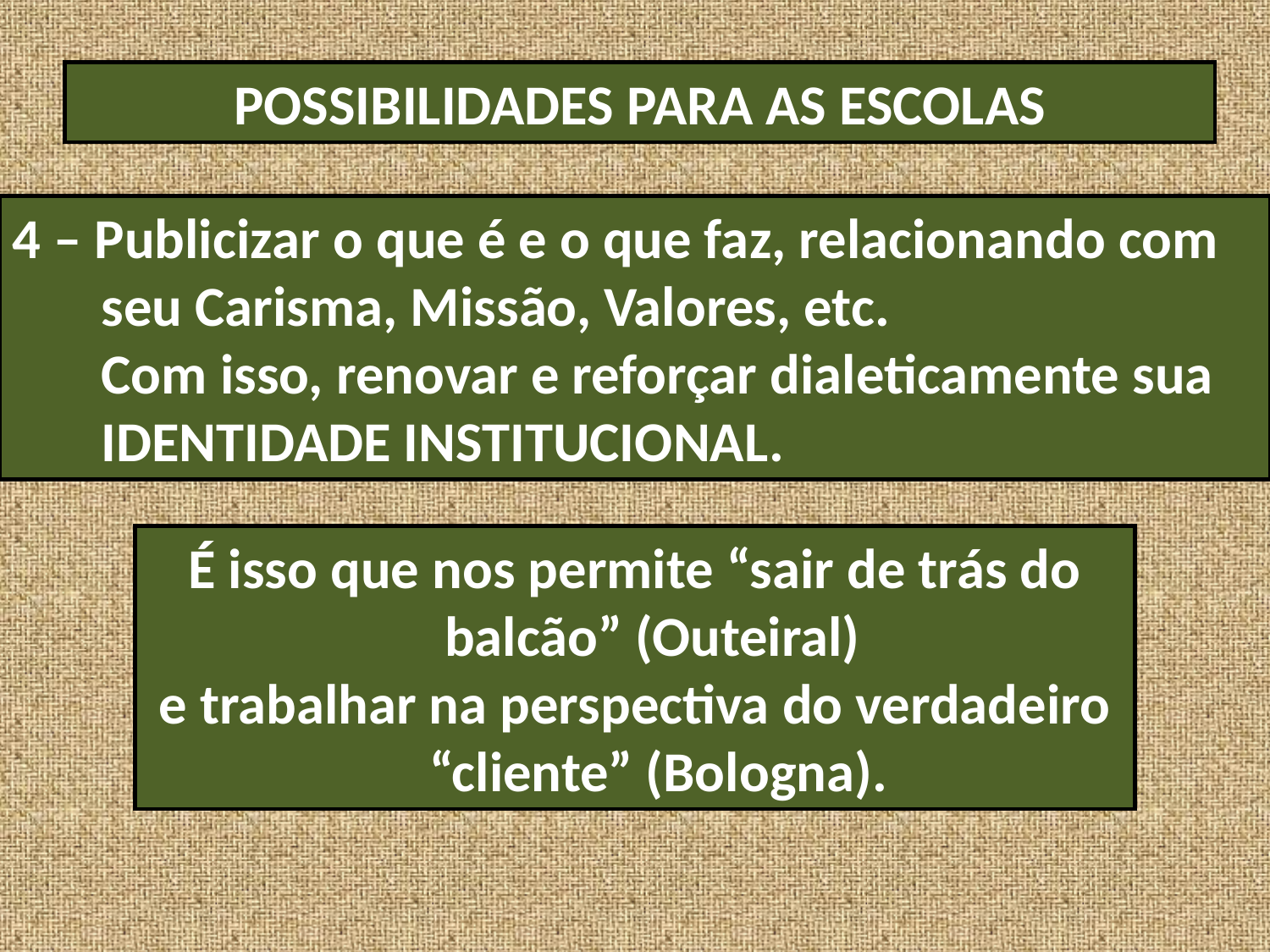

POSSIBILIDADES PARA AS ESCOLAS
4 – Publicizar o que é e o que faz, relacionando com
       seu Carisma, Missão, Valores, etc.
       Com isso, renovar e reforçar dialeticamente sua
       IDENTIDADE INSTITUCIONAL.
É isso que nos permite “sair de trás do balcão” (Outeiral)
e trabalhar na perspectiva do verdadeiro “cliente” (Bologna).